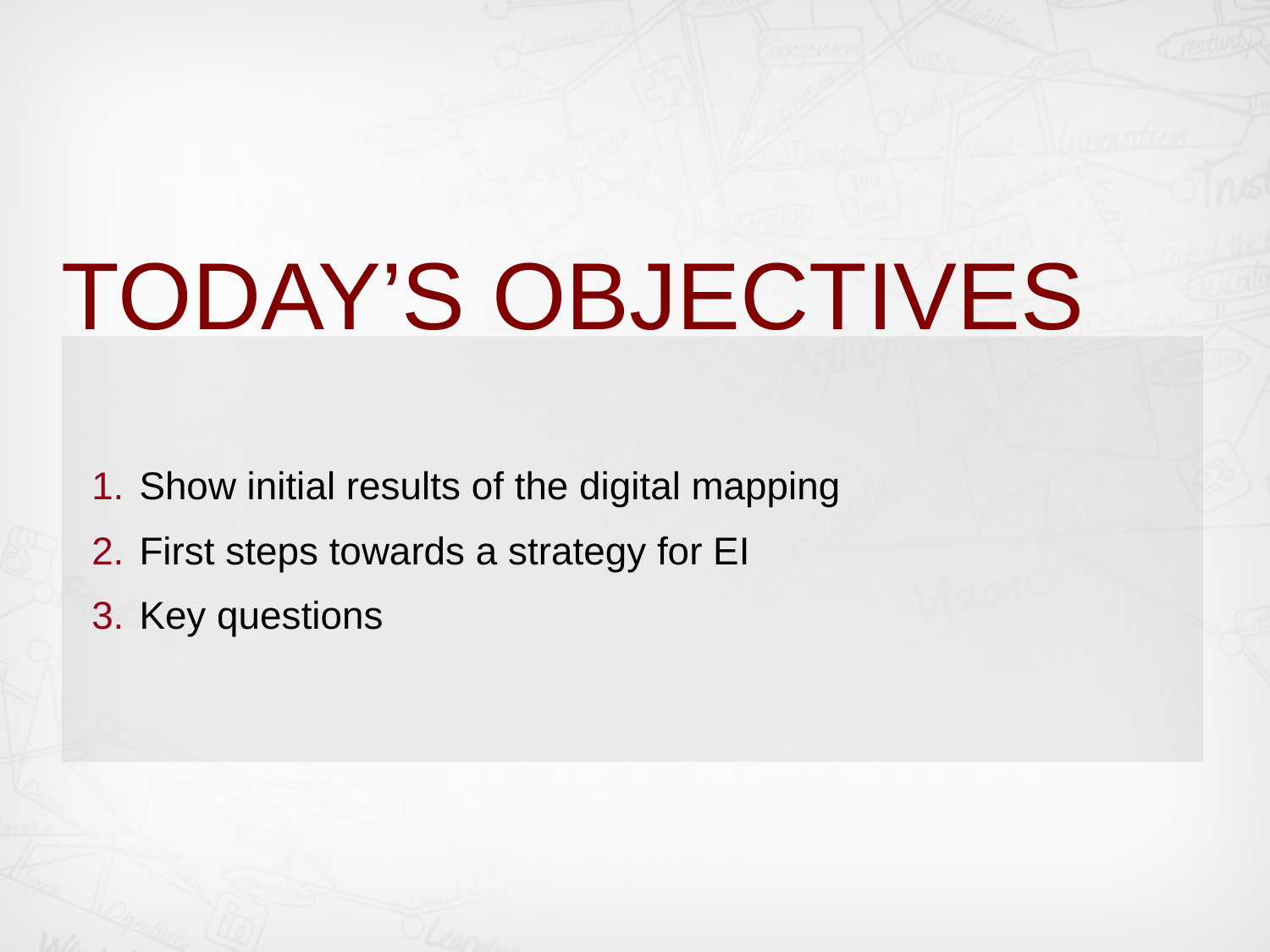

# Today’s objectives
Show initial results of the digital mapping
First steps towards a strategy for EI
Key questions